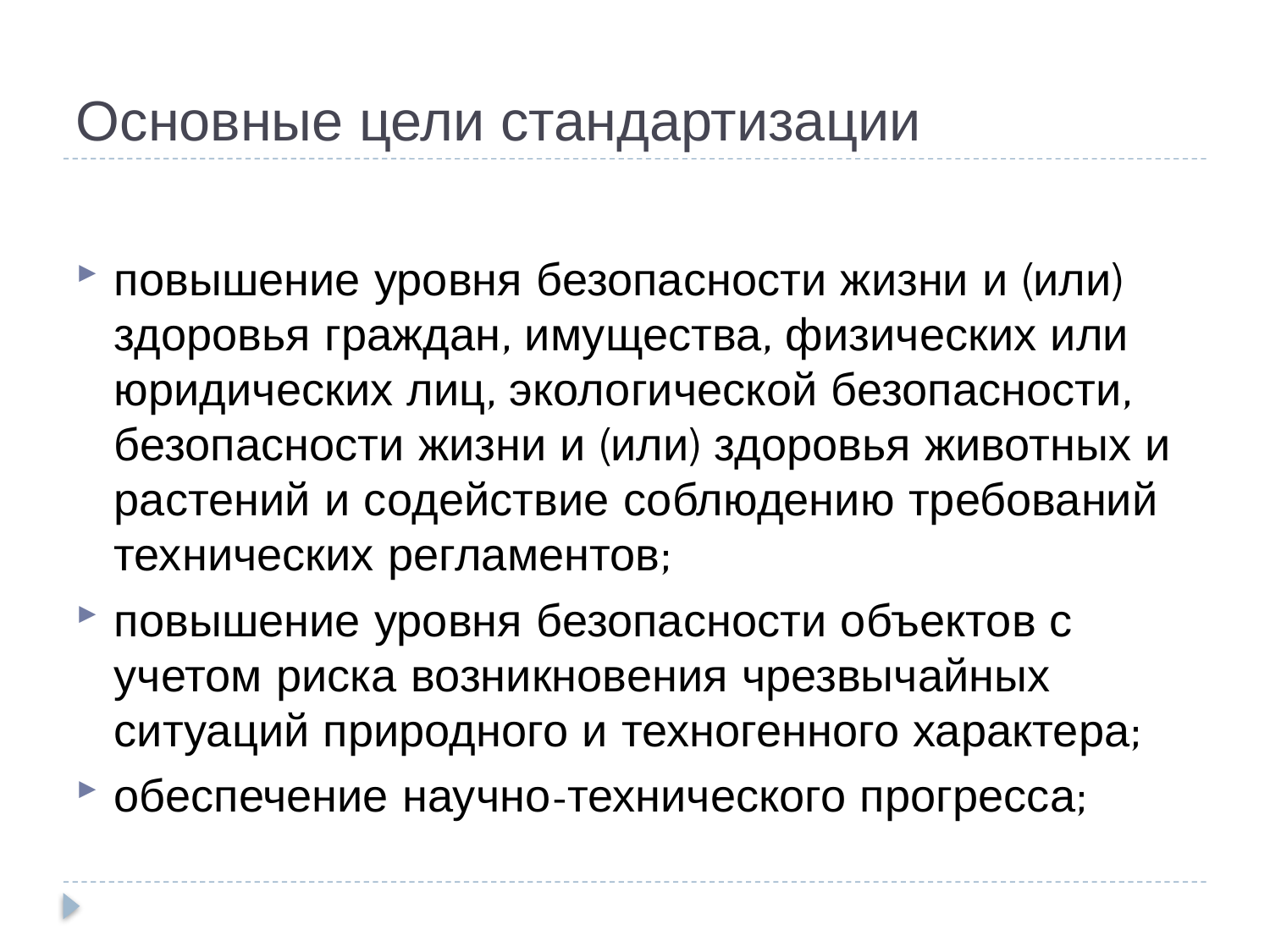

# Основные цели стандартизации
повышение уровня безопасности жизни и (или) здоровья граждан, имущества, физических или юридических лиц, экологической безопасности, безопасности жизни и (или) здоровья животных и растений и содействие соблюдению требований технических регламентов;
повышение уровня безопасности объектов с учетом риска возникновения чрезвычайных ситуаций природного и техногенного характера;
обеспечение научно-технического прогресса;